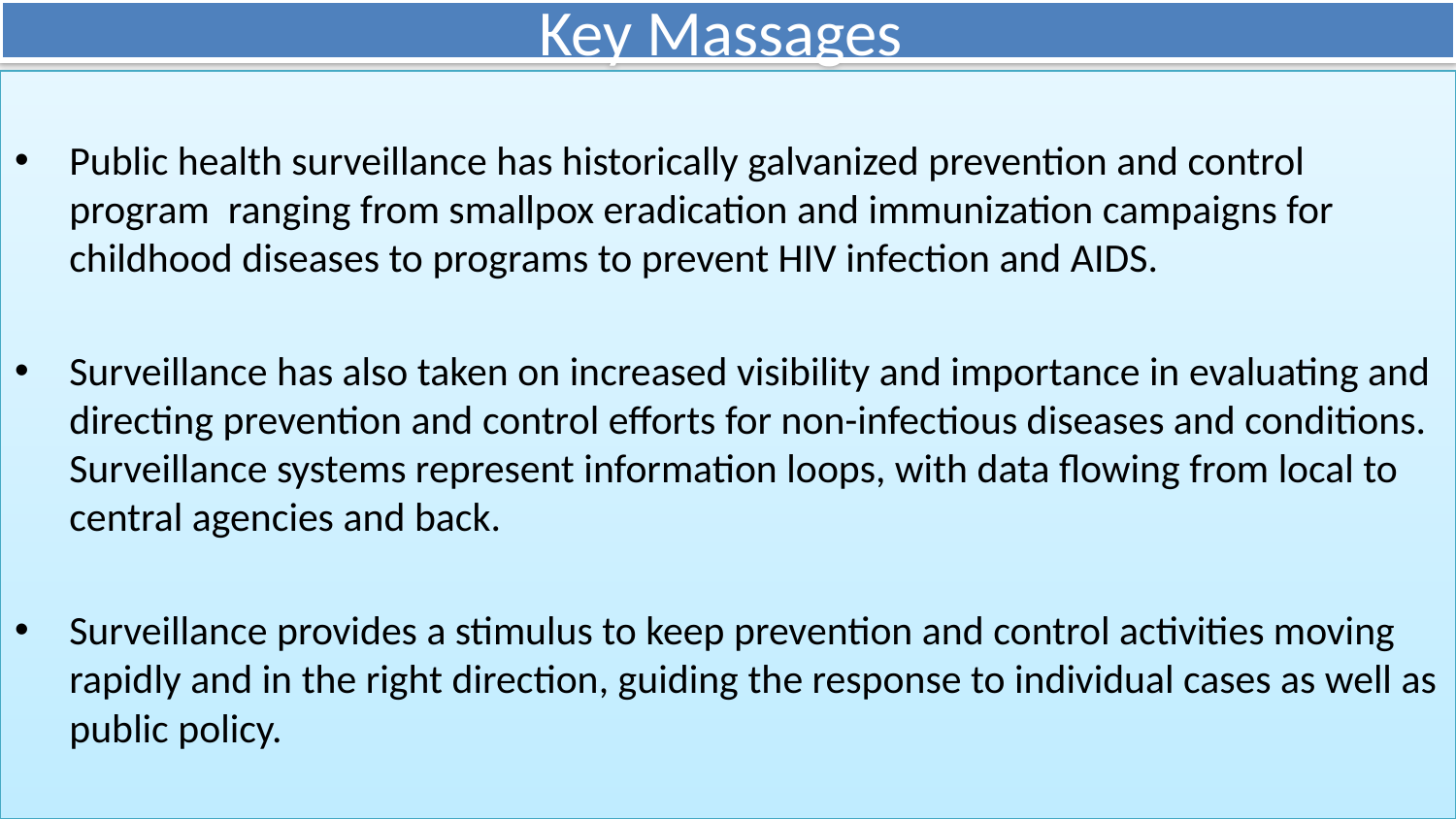

# Key Massages

Public health surveillance has historically galvanized prevention and control program  ranging from smallpox eradication and immunization campaigns for childhood diseases to programs to prevent HIV infection and AIDS.

Surveillance has also taken on increased visibility and importance in evaluating and directing prevention and control efforts for non-infectious diseases and conditions. Surveillance systems represent information loops, with data flowing from local to central agencies and back.

Surveillance provides a stimulus to keep prevention and control activities moving rapidly and in the right direction, guiding the response to individual cases as well as public policy.

37